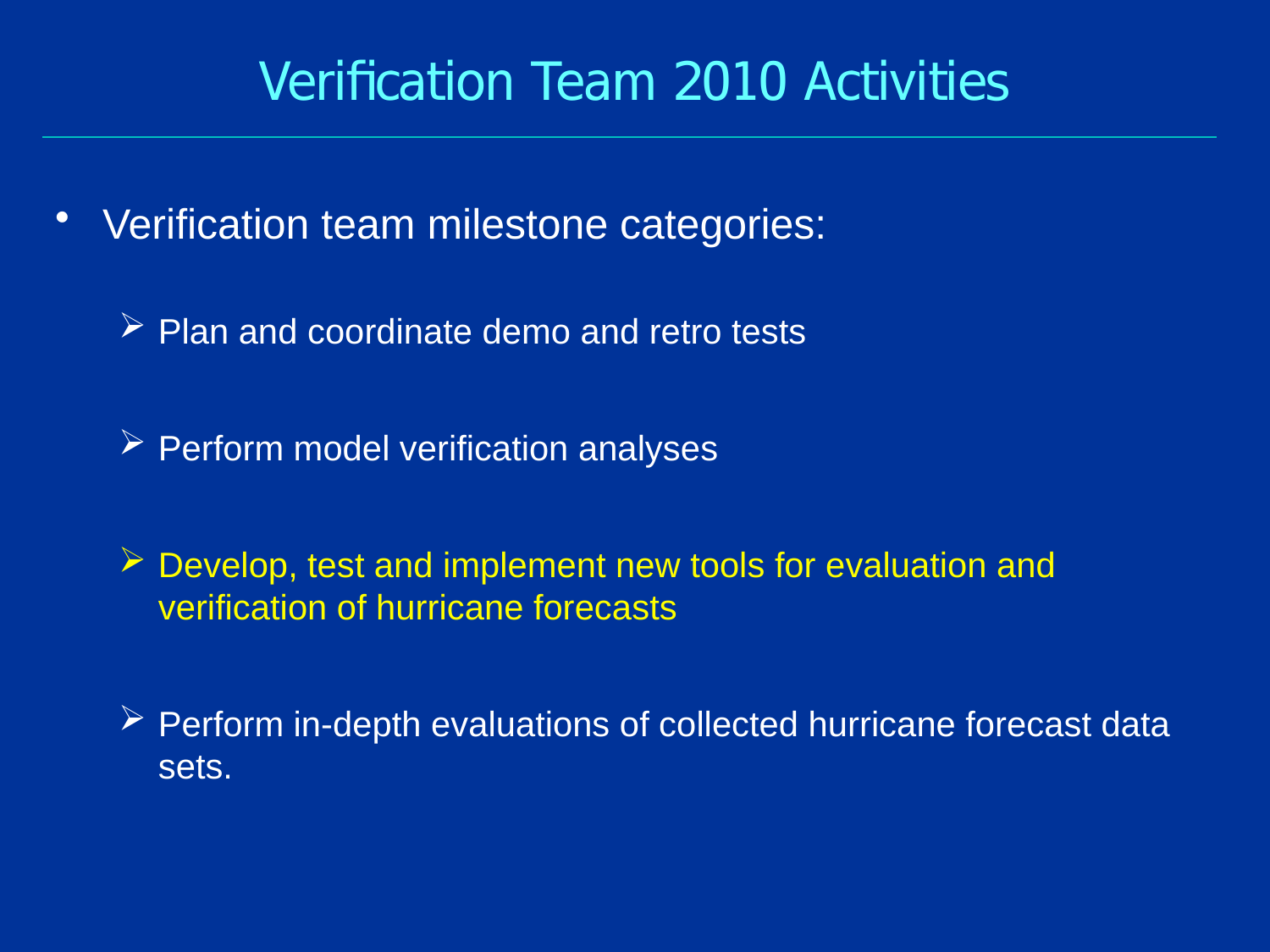

# Verification Team 2010 Activities
Verification team milestone categories:

Plan and coordinate demo and retro tests

Perform model verification analyses

Develop, test and implement new tools for evaluation and verification of hurricane forecasts

Perform in-depth evaluations of collected hurricane forecast data sets.